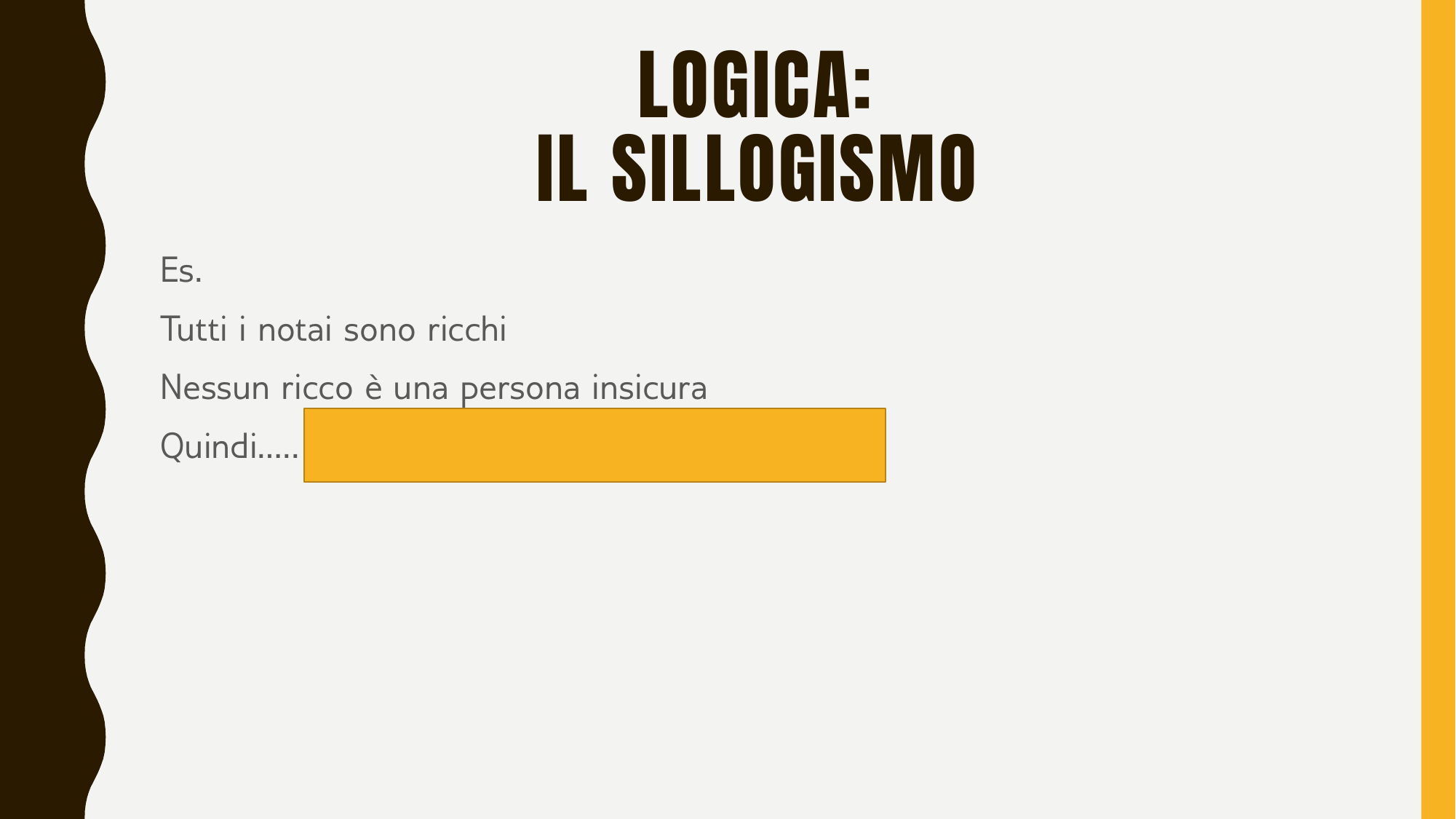

# Logica: il sillogismo
Es.
Tutti i notai sono ricchi
Nessun ricco è una persona insicura
Quindi….. Nessuna persona insicura è un notaio